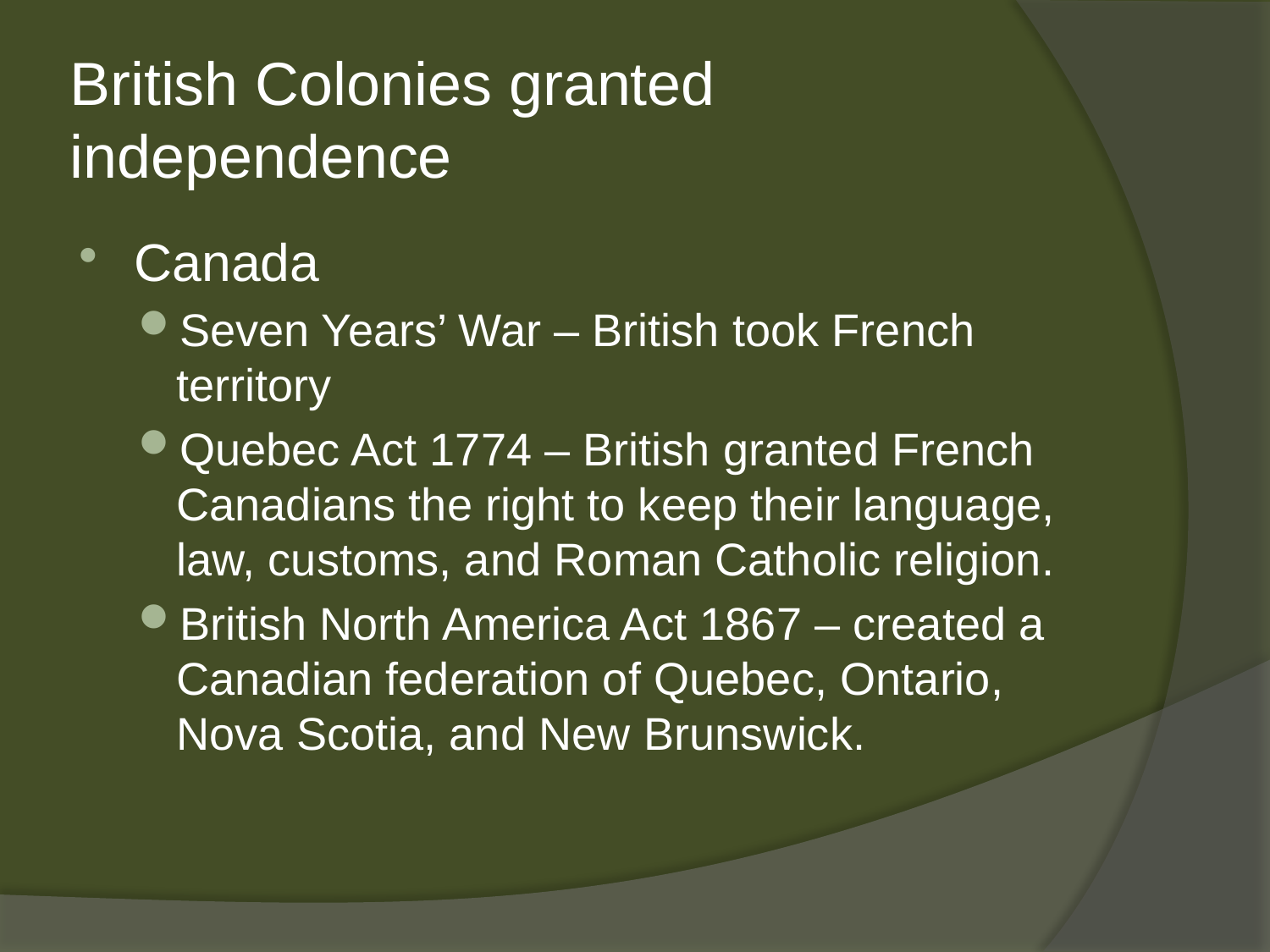

# British Colonies granted independence
Canada
Seven Years’ War – British took French territory
Quebec Act 1774 – British granted French Canadians the right to keep their language, law, customs, and Roman Catholic religion.
British North America Act 1867 – created a Canadian federation of Quebec, Ontario, Nova Scotia, and New Brunswick.